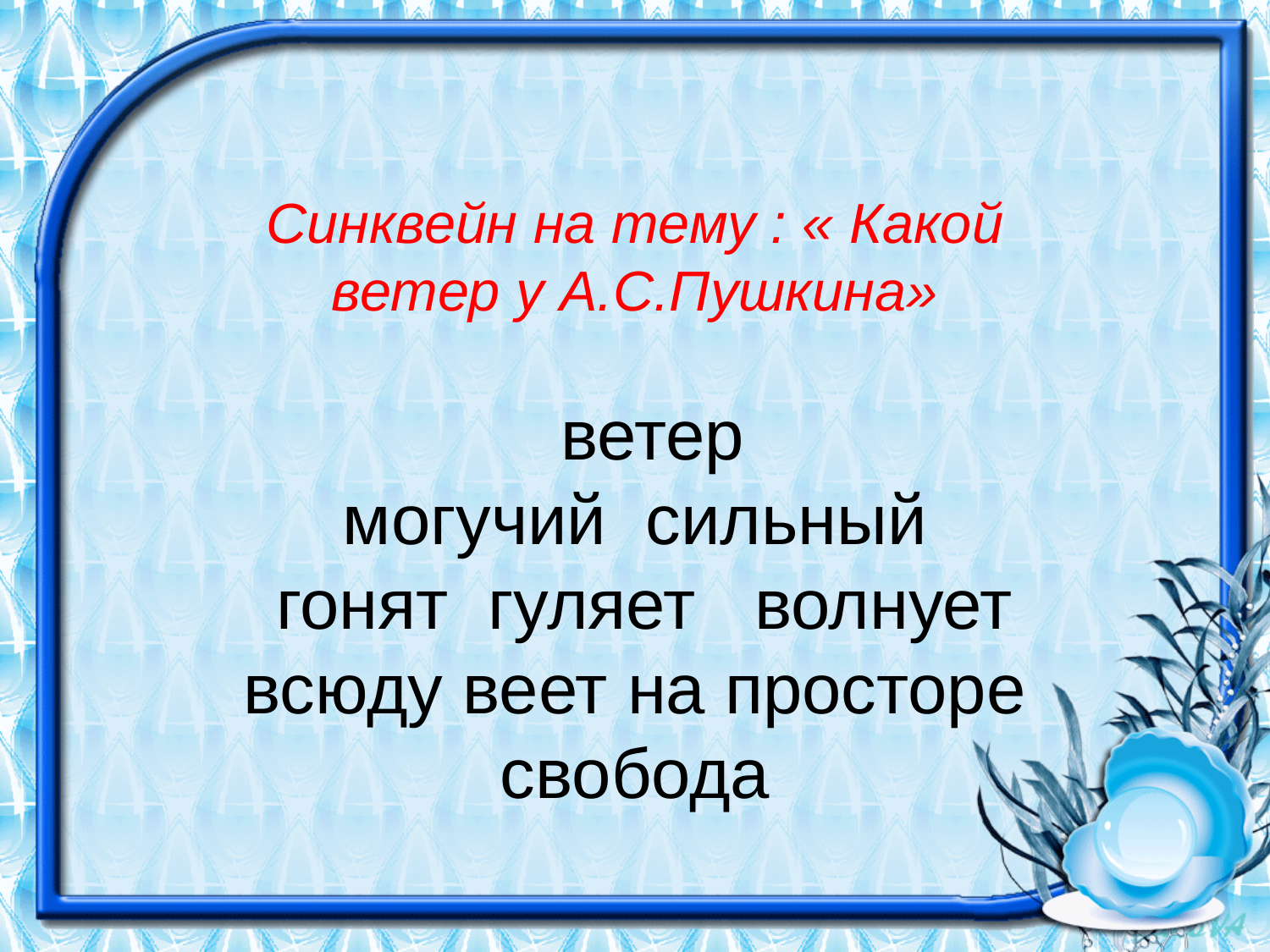

Синквейн на тему : « Какой ветер у А.С.Пушкина»
   ветер
могучий  сильный
 гонят  гуляет   волнует
всюду веет на просторе
свобода